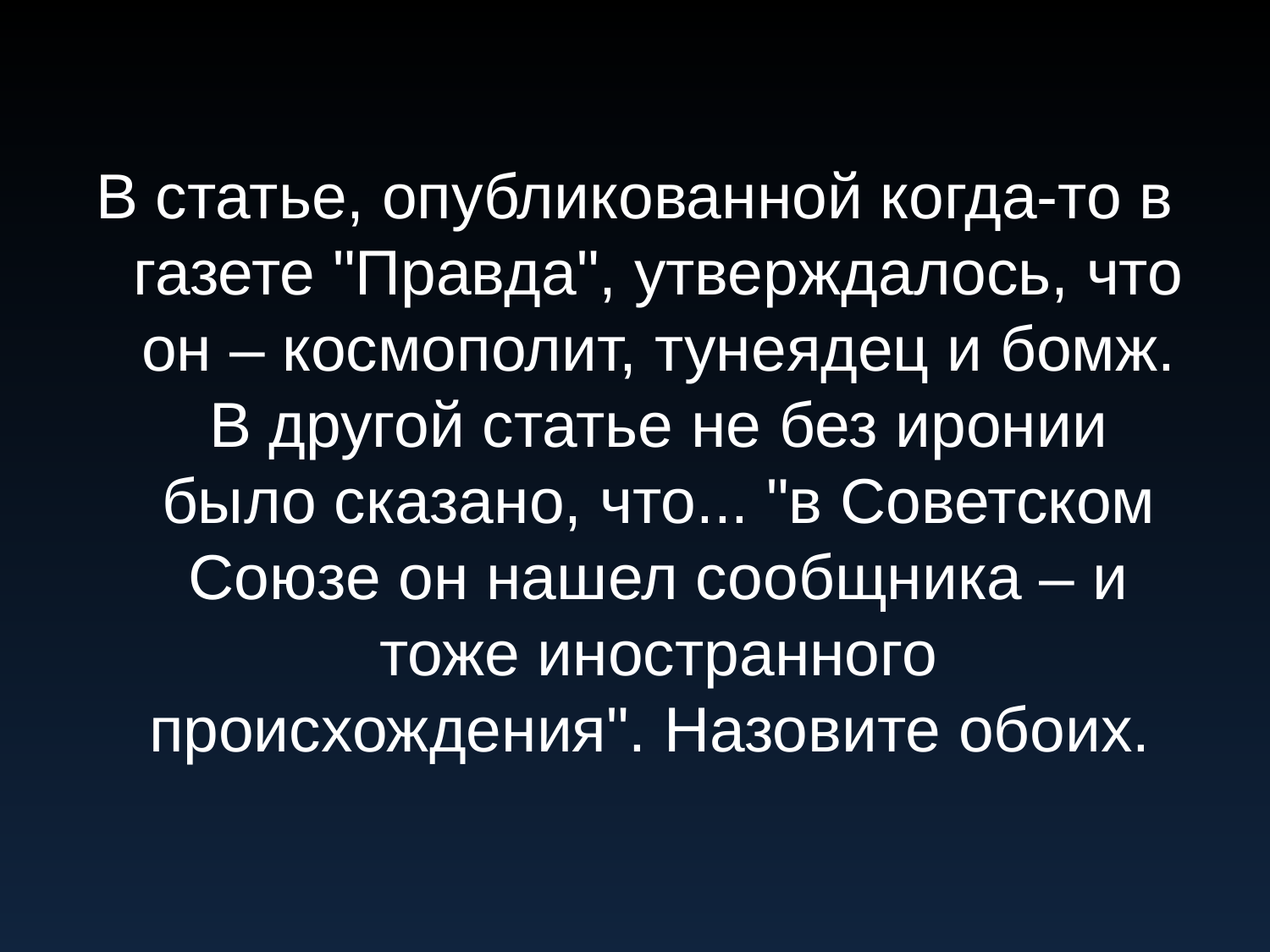

#
В статье, опубликованной когда-то в газете "Правда", утверждалось, что он – космополит, тунеядец и бомж. В другой статье не без иронии было сказано, что... "в Советском Союзе он нашел сообщника – и тоже иностранного происхождения". Назовите обоих.